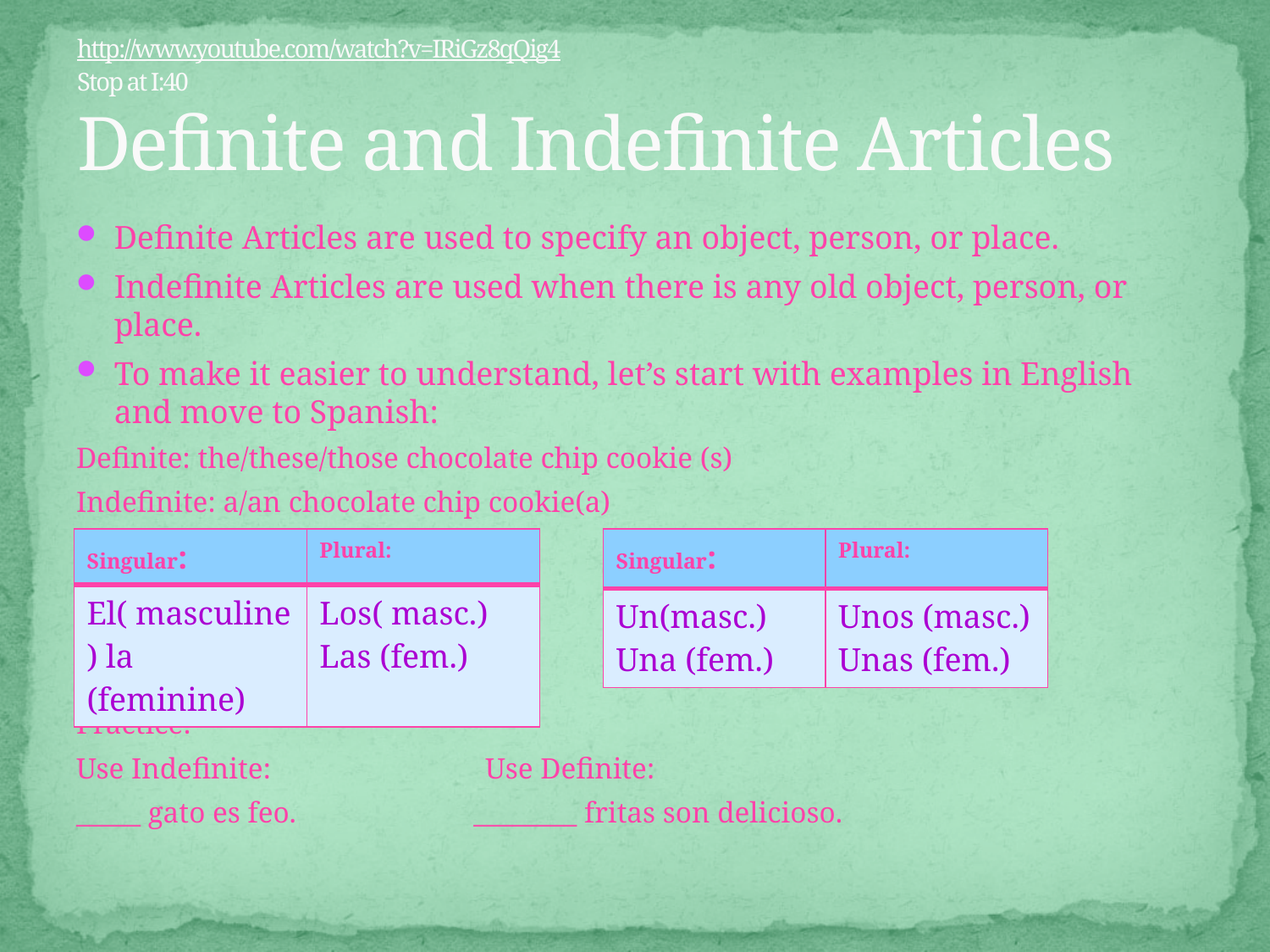

# http://www.youtube.com/watch?v=IRiGz8qQig4 Stop at I:40 Definite and Indefinite Articles
Definite Articles are used to specify an object, person, or place.
Indefinite Articles are used when there is any old object, person, or place.
To make it easier to understand, let’s start with examples in English and move to Spanish:
Definite: the/these/those chocolate chip cookie (s)
Indefinite: a/an chocolate chip cookie(a)
Definite:                                                           Indefinite:

Practice:
Use Indefinite:                             Use Definite:
_____ gato es feo.                        ________ fritas son delicioso.
| Singular: | Plural: |
| --- | --- |
| El( masculine) la (feminine) | Los( masc.) Las (fem.) |
| Singular: | Plural: |
| --- | --- |
| Un(masc.) Una (fem.) | Unos (masc.) Unas (fem.) |